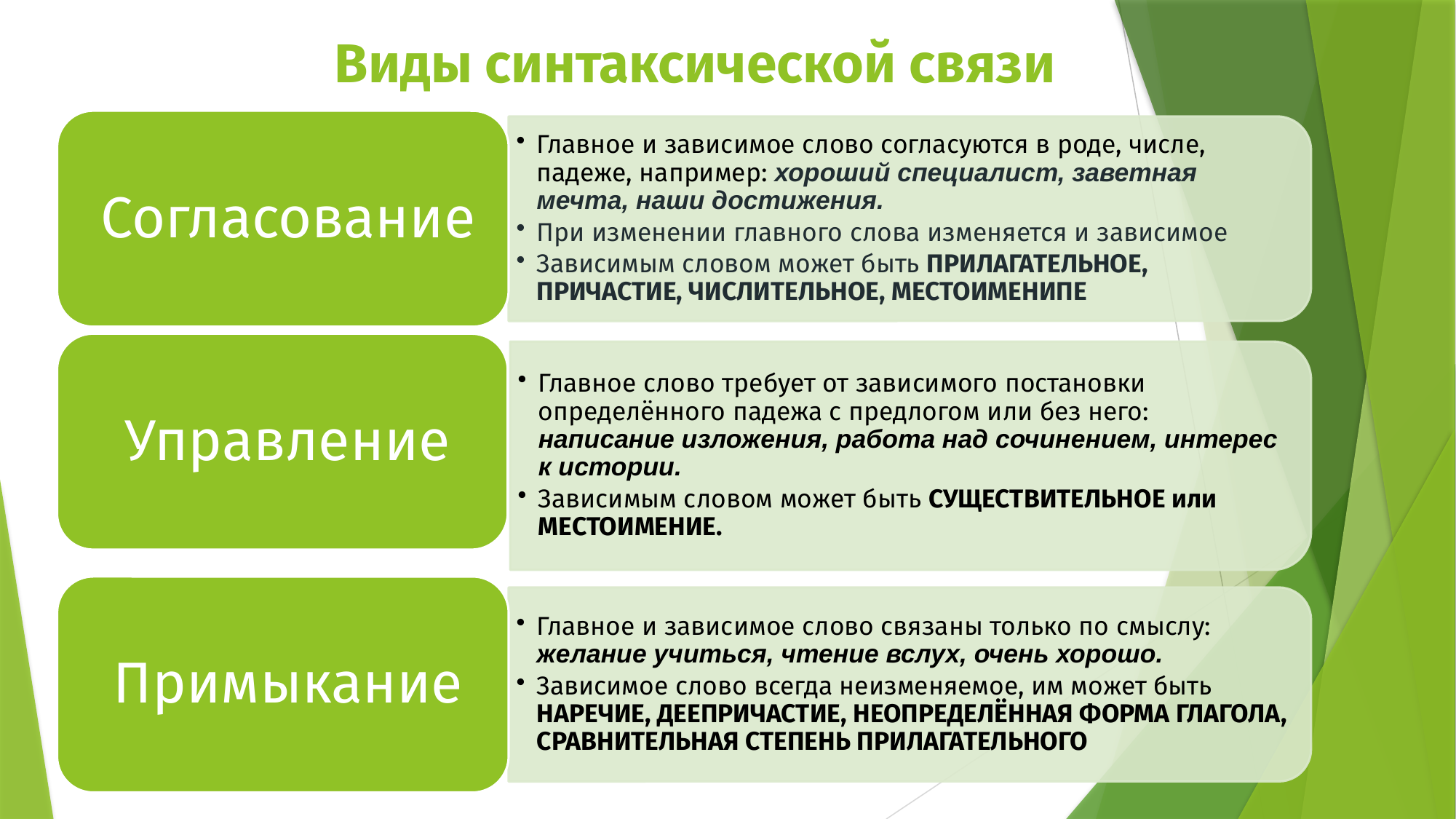

# Виды синтаксической связи
Главное и зависимое слово согласуются в роде, числе, падеже, например: хороший специалист, заветная мечта, наши достижения.
При изменении главного слова изменяется и зависимое
Зависимым словом может быть ПРИЛАГАТЕЛЬНОЕ, ПРИЧАСТИЕ, ЧИСЛИТЕЛЬНОЕ, МЕСТОИМЕНИПЕ
Согласование
Главное слово требует от зависимого постановки определённого падежа с предлогом или без него: написание изложения, работа над сочинением, интерес к истории.
Зависимым словом может быть СУЩЕСТВИТЕЛЬНОЕ или МЕСТОИМЕНИЕ.
Управление
Главное и зависимое слово связаны только по смыслу: желание учиться, чтение вслух, очень хорошо.
Зависимое слово всегда неизменяемое, им может быть НАРЕЧИЕ, ДЕЕПРИЧАСТИЕ, НЕОПРЕДЕЛЁННАЯ ФОРМА ГЛАГОЛА, СРАВНИТЕЛЬНАЯ СТЕПЕНЬ ПРИЛАГАТЕЛЬНОГО
Примыкание